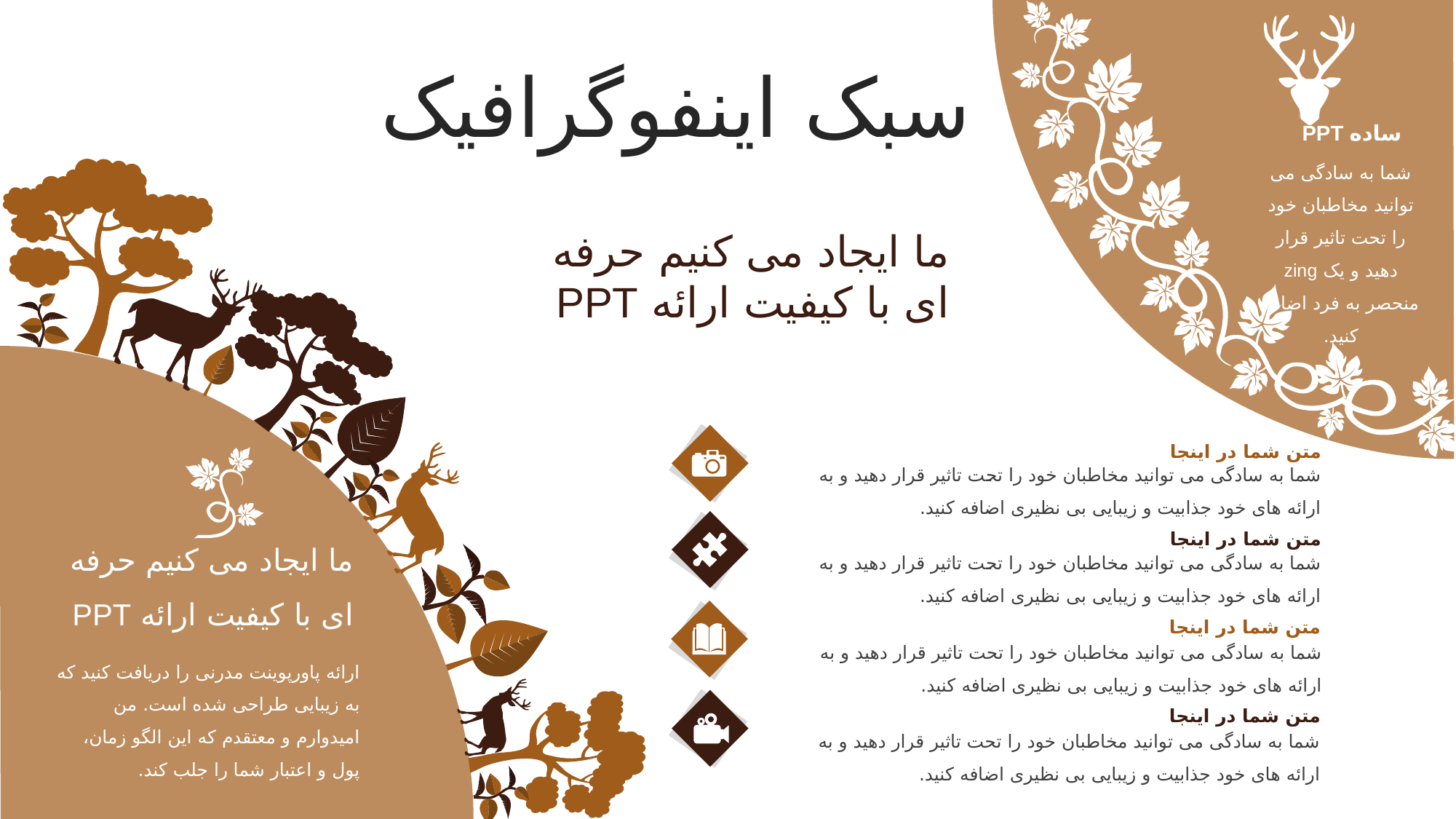

سبک اینفوگرافیک
PPT ساده
شما به سادگی می توانید مخاطبان خود را تحت تاثیر قرار دهید و یک zing منحصر به فرد اضافه کنید.

ما ایجاد می کنیم حرفه ای با کیفیت ارائه PPT

متن شما در اینجا
شما به سادگی می توانید مخاطبان خود را تحت تاثیر قرار دهید و به ارائه های خود جذابیت و زیبایی بی نظیری اضافه کنید.

متن شما در اینجا
شما به سادگی می توانید مخاطبان خود را تحت تاثیر قرار دهید و به ارائه های خود جذابیت و زیبایی بی نظیری اضافه کنید.

ما ایجاد می کنیم حرفه ای با کیفیت ارائه PPT

متن شما در اینجا
شما به سادگی می توانید مخاطبان خود را تحت تاثیر قرار دهید و به ارائه های خود جذابیت و زیبایی بی نظیری اضافه کنید.

ارائه پاورپوینت مدرنی را دریافت کنید که به زیبایی طراحی شده است. من امیدوارم و معتقدم که این الگو زمان، پول و اعتبار شما را جلب کند.

متن شما در اینجا
شما به سادگی می توانید مخاطبان خود را تحت تاثیر قرار دهید و به ارائه های خود جذابیت و زیبایی بی نظیری اضافه کنید.